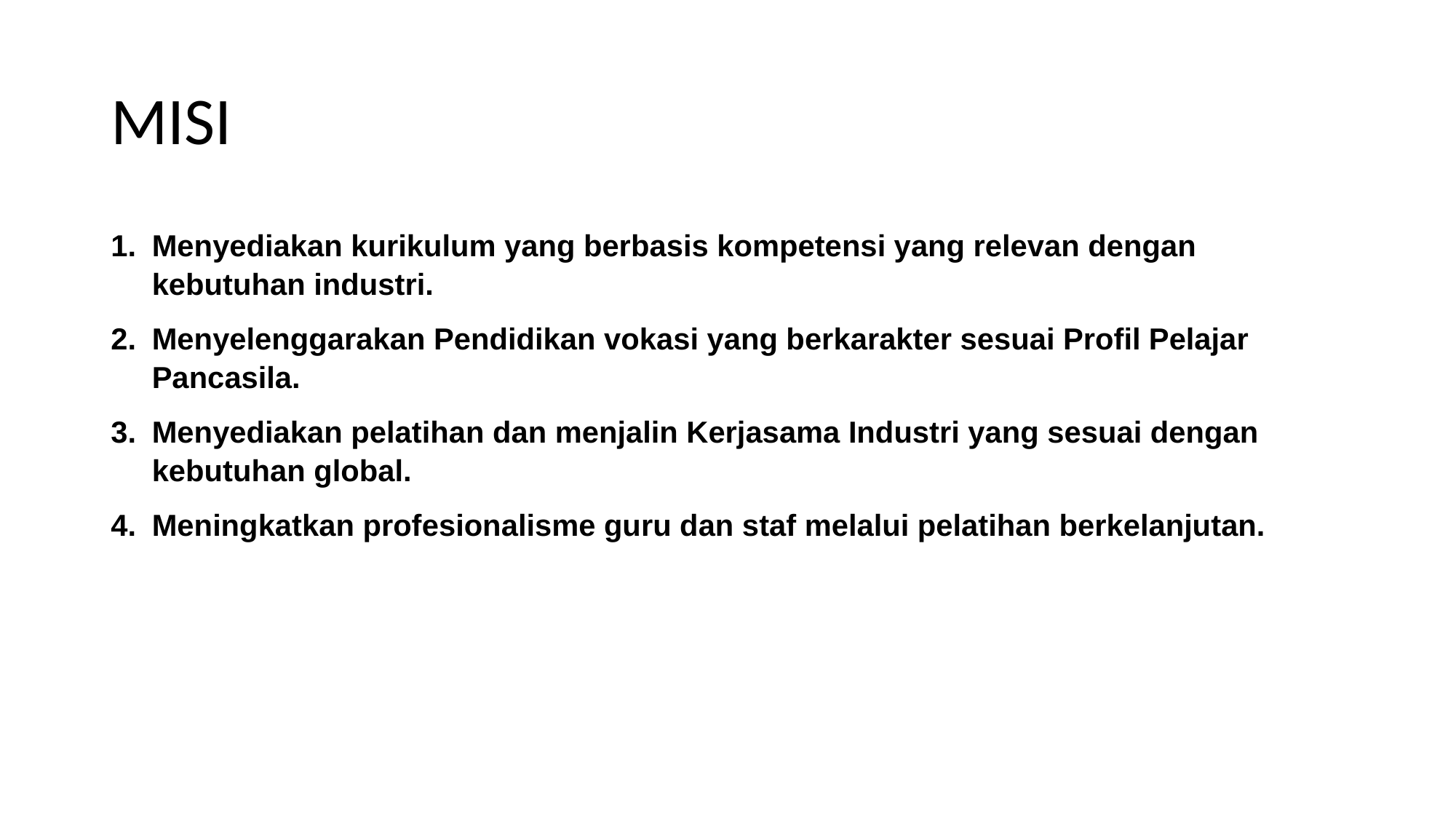

# MISI
Menyediakan kurikulum yang berbasis kompetensi yang relevan dengan kebutuhan industri.
Menyelenggarakan Pendidikan vokasi yang berkarakter sesuai Profil Pelajar Pancasila.
Menyediakan pelatihan dan menjalin Kerjasama Industri yang sesuai dengan kebutuhan global.
Meningkatkan profesionalisme guru dan staf melalui pelatihan berkelanjutan.